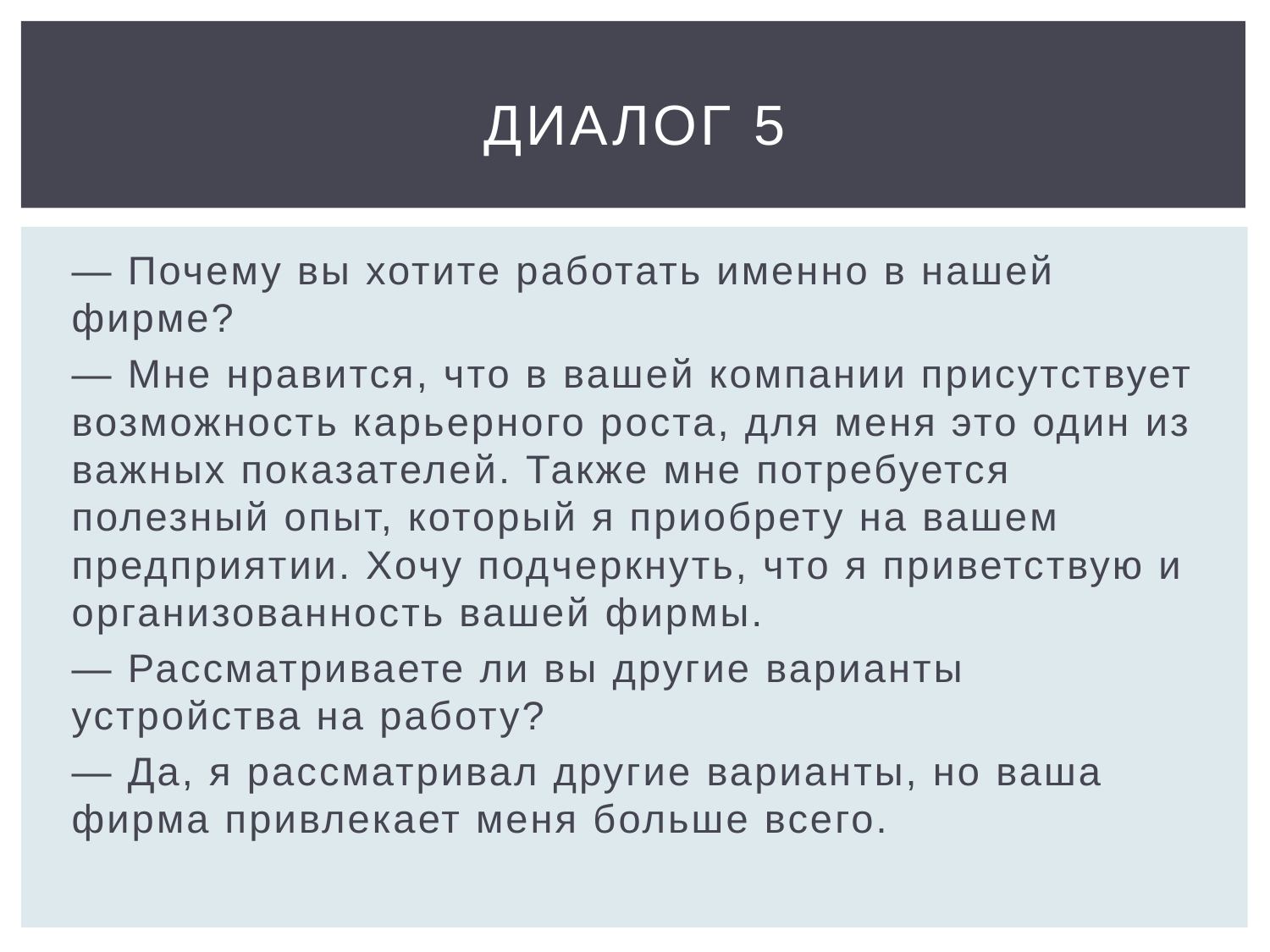

# Диалог 5
— Почему вы хотите работать именно в нашей фирме?
— Мне нравится, что в вашей компании присутствует возможность карьерного роста, для меня это один из важных показателей. Также мне потребуется полезный опыт, который я приобрету на вашем предприятии. Хочу подчеркнуть, что я приветствую и организованность вашей фирмы.
— Рассматриваете ли вы другие варианты устройства на работу?
— Да, я рассматривал другие варианты, но ваша фирма привлекает меня больше всего.